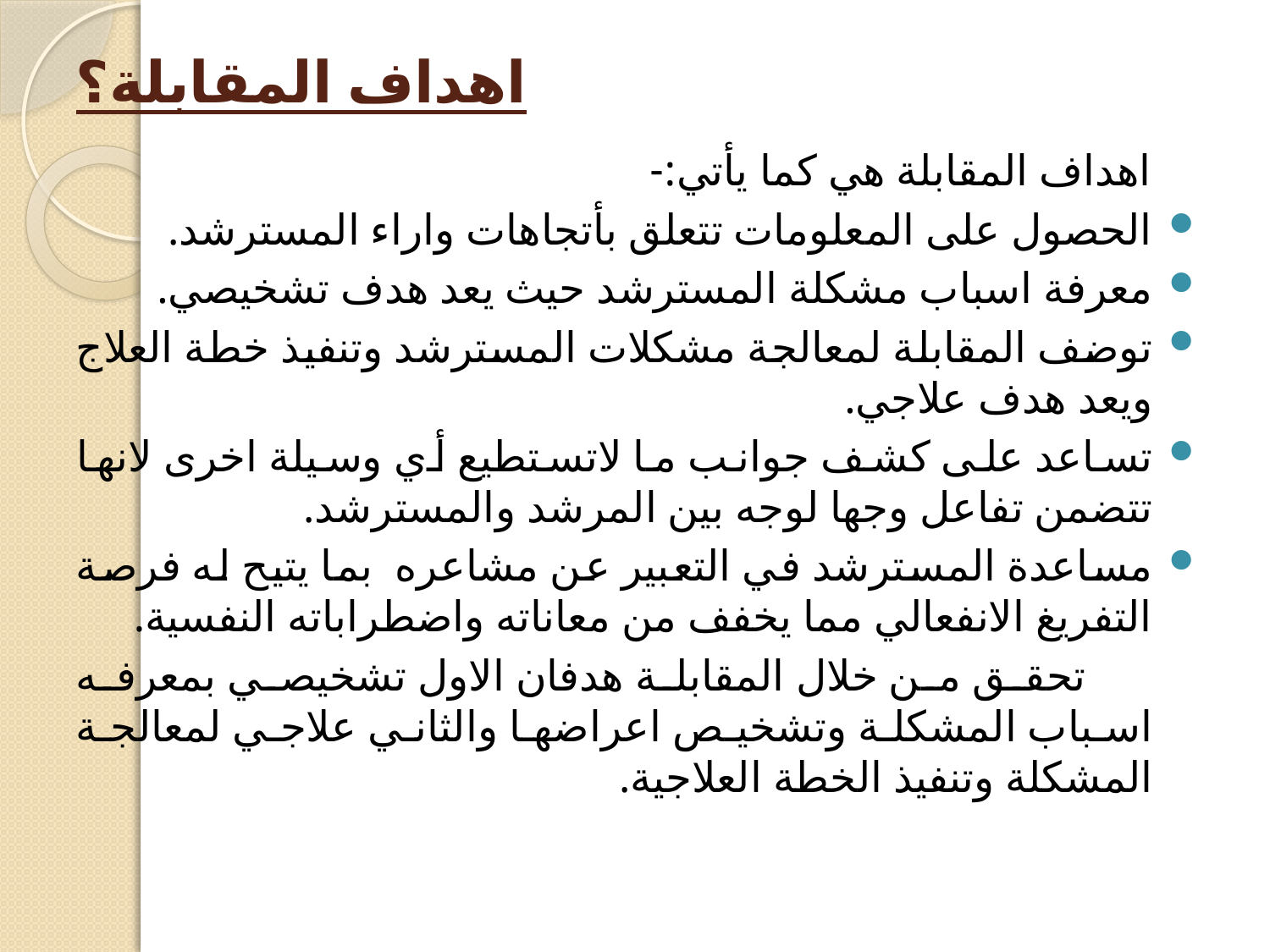

# اهداف المقابلة؟
   اهداف المقابلة هي كما يأتي:-
الحصول على المعلومات تتعلق بأتجاهات واراء المسترشد.
معرفة اسباب مشكلة المسترشد حيث يعد هدف تشخيصي.
توضف المقابلة لمعالجة مشكلات المسترشد وتنفيذ خطة العلاج ويعد هدف علاجي.
تساعد على كشف جوانب ما لاتستطيع أي وسيلة اخرى لانها تتضمن تفاعل وجها لوجه بين المرشد والمسترشد.
مساعدة المسترشد في التعبير عن مشاعره  بما يتيح له فرصة التفريغ الانفعالي مما يخفف من معاناته واضطراباته النفسية.
         تحقق من خلال المقابلة هدفان الاول تشخيصي بمعرفه اسباب المشكلة وتشخيص اعراضها والثاني علاجي لمعالجة المشكلة وتنفيذ الخطة العلاجية.